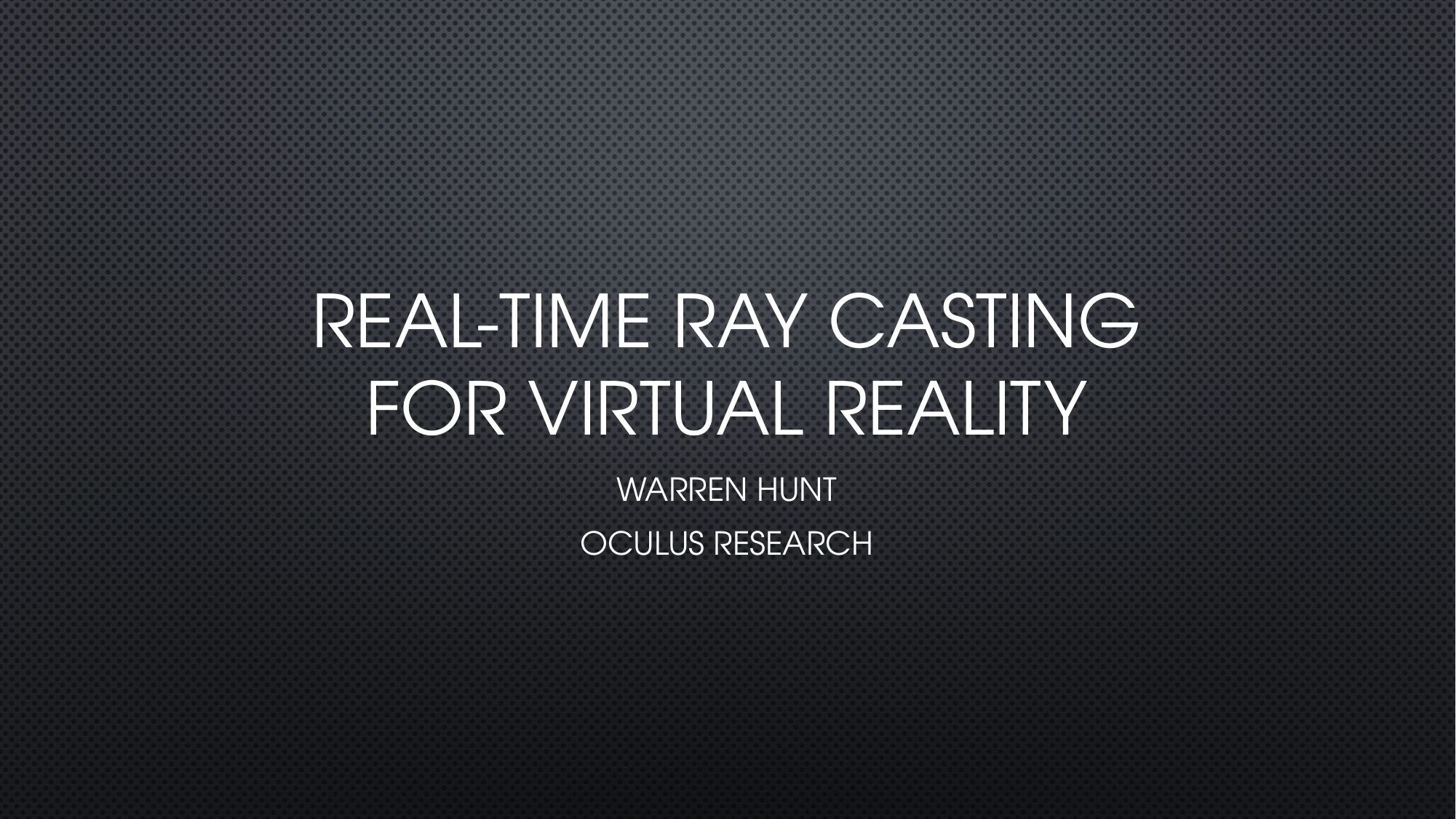

# Real-Time ray casting for virtual reality
Warren Hunt
Oculus Research